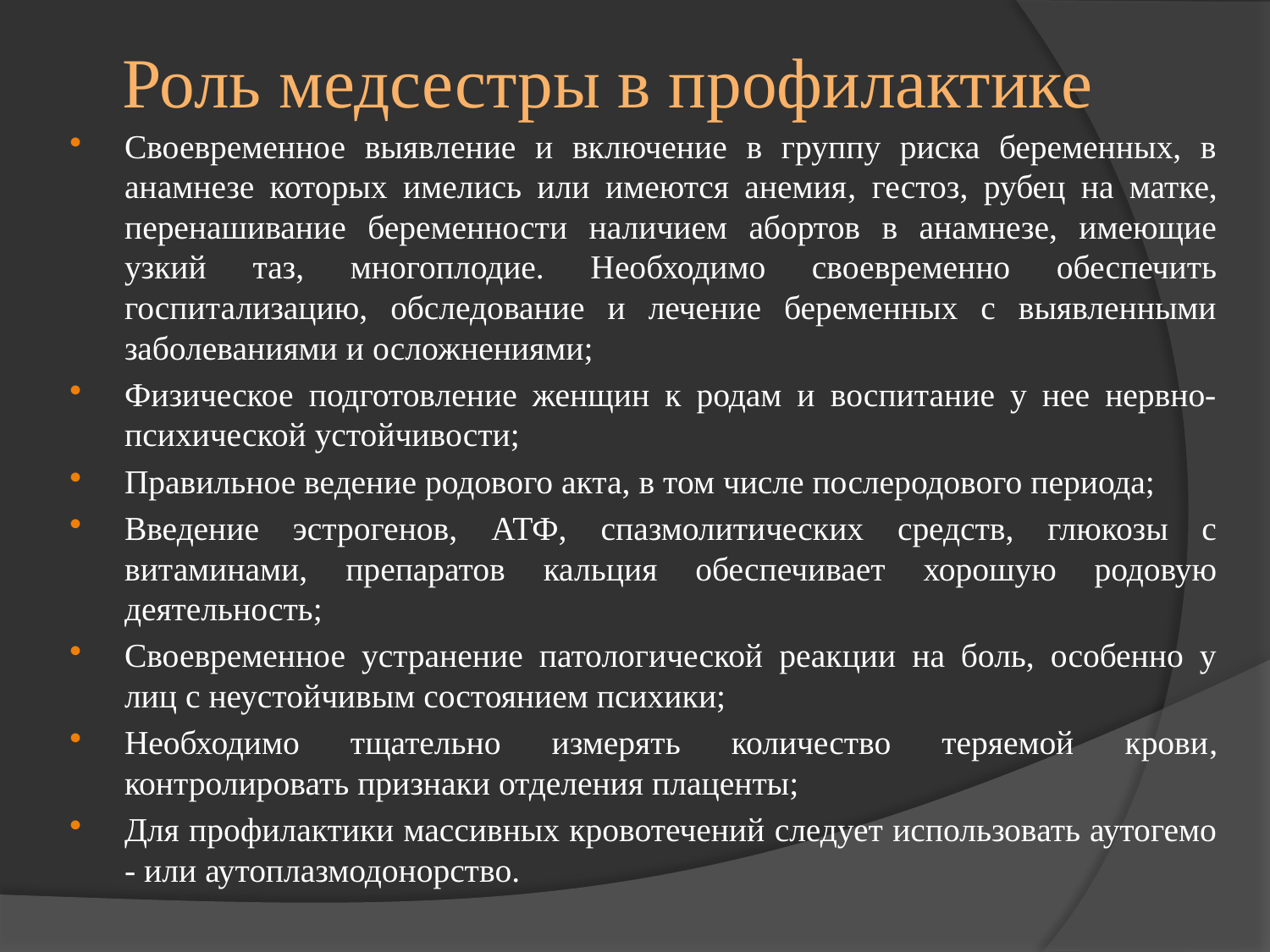

# Роль медсестры в профилактике
Своевременное выявление и включение в группу риска беременных, в анамнезе которых имелись или имеются анемия, гестоз, рубец на матке, перенашивание беременности наличием абортов в анамнезе, имеющие узкий таз, многоплодие. Необходимо своевременно обеспечить госпитализацию, обследование и лечение беременных с выявленными заболеваниями и осложнениями;
Физическое подготовление женщин к родам и воспитание у нее нервно-психической устойчивости;
Правильное ведение родового акта, в том числе послеродового периода;
Введение эстрогенов, АТФ, спазмолитических средств, глюкозы с витаминами, препаратов кальция обеспечивает хорошую родовую деятельность;
Своевременное устранение патологической реакции на боль, особенно у лиц с неустойчивым состоянием психики;
Необходимо тщательно измерять количество теряемой крови, контролировать признаки отделения плаценты;
Для профилактики массивных кровотечений следует использовать аутогемо - или аутоплазмодонорство.